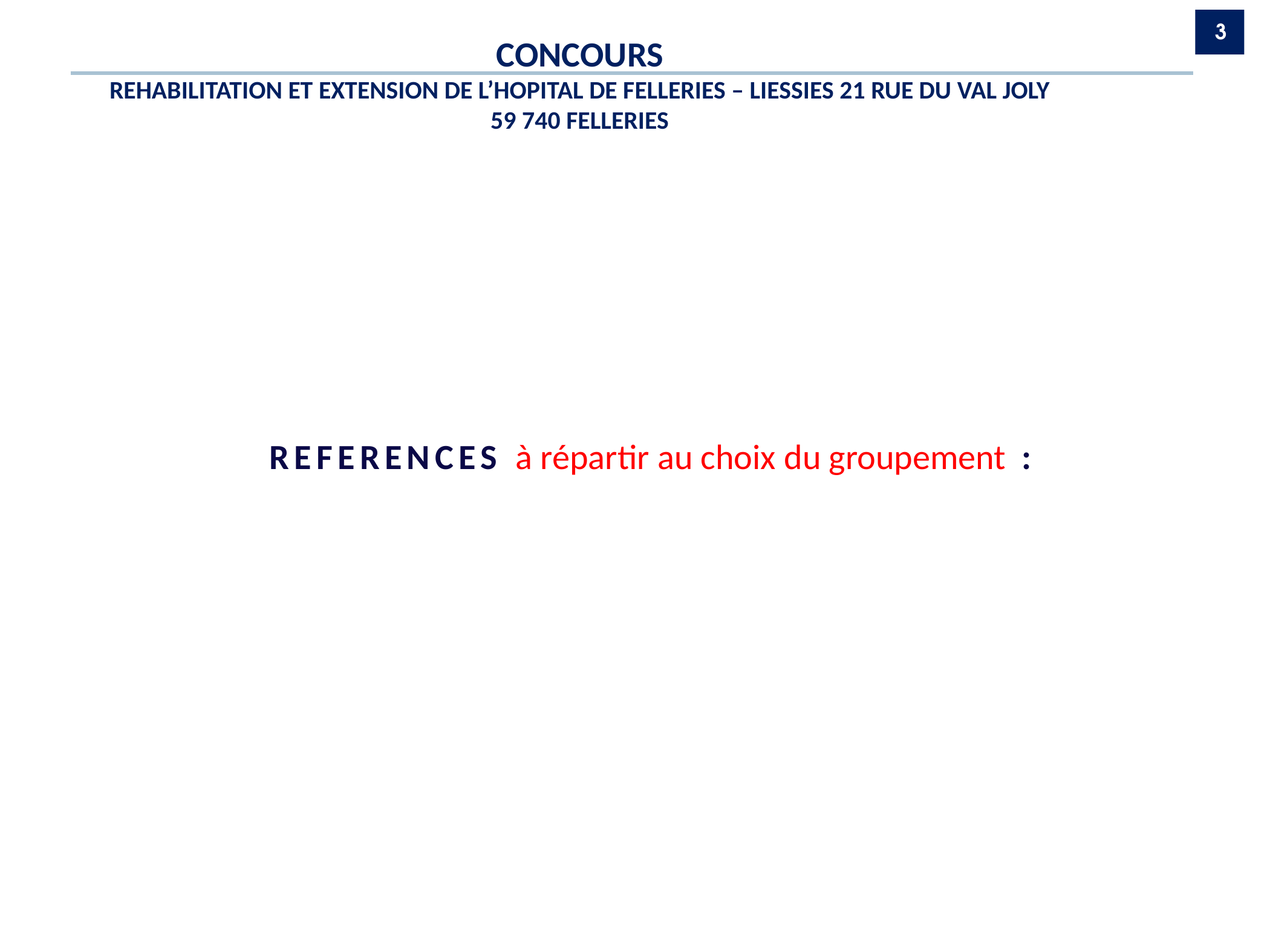

3

CONCOURS
REHABILITATION ET EXTENSION DE L’HOPITAL DE FELLERIES – LIESSIES 21 RUE DU VAL JOLY
59 740 FELLERIES
REFERENCES à répartir au choix du groupement  :